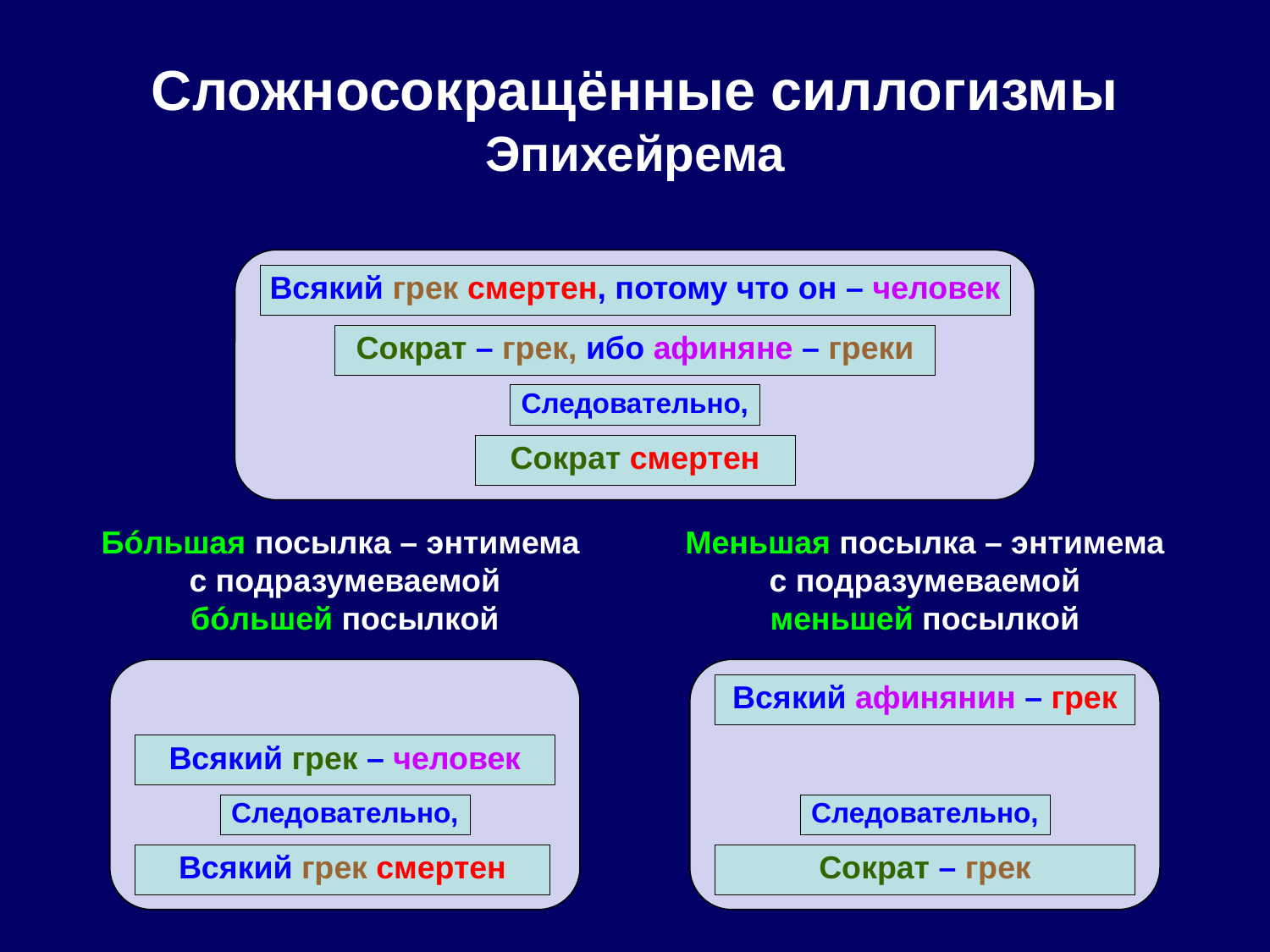

# Сложносокращённые силлогизмы Эпихейрема

Всякий грек смертен, потому что он – человек
Сократ – грек, ибо афиняне – греки
Следовательно,
Сократ смертен
Бóльшая посылка – энтимема
с подразумеваемой
бóльшей посылкой
Меньшая посылка – энтимема
с подразумеваемой
меньшей посылкой

Всякий афинянин – грек
Всякий грек – человек
Следовательно,
Следовательно,
Всякий грек смертен
Сократ – грек